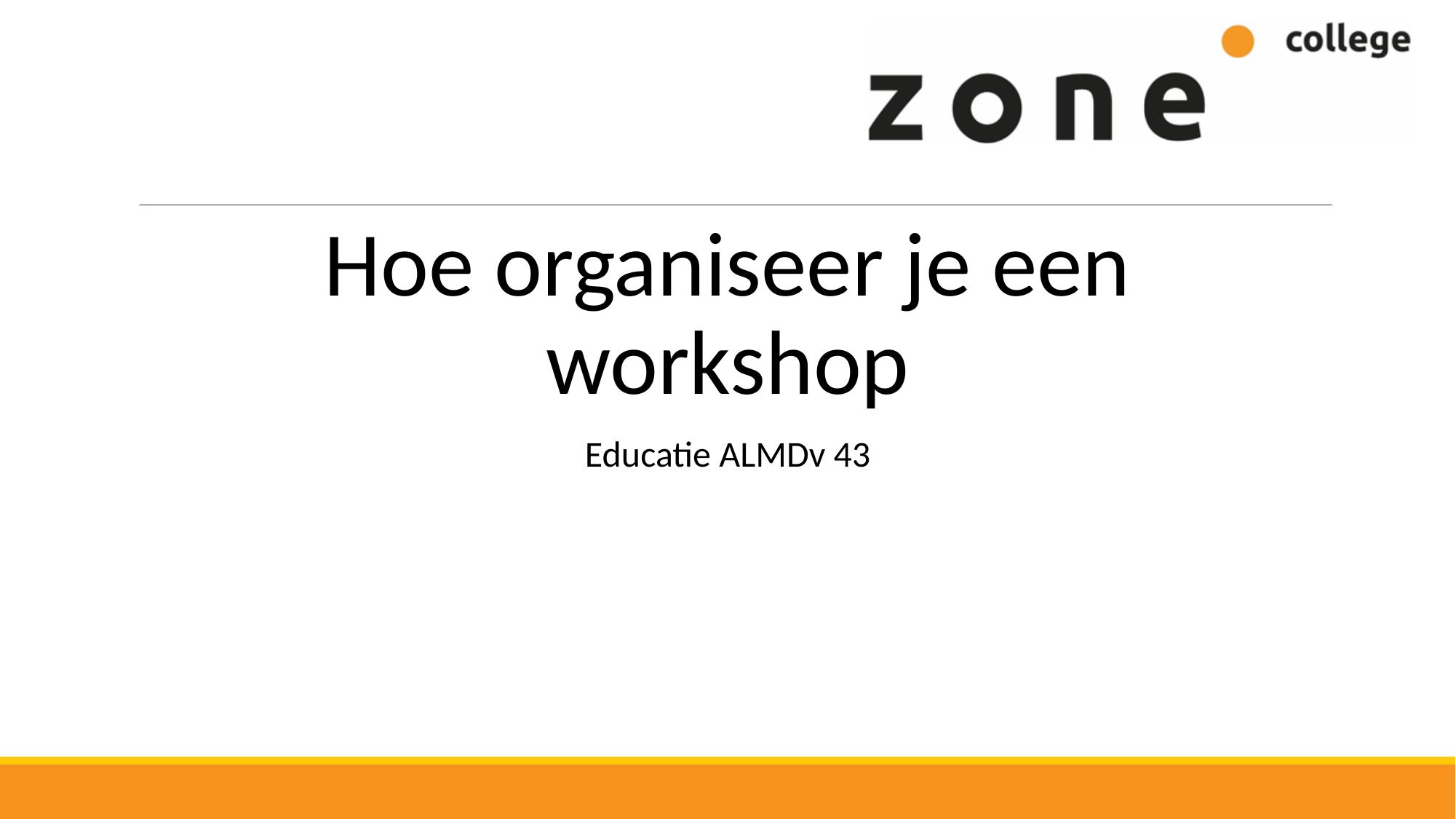

# Hoe organiseer je een workshop
Educatie ALMDv 43